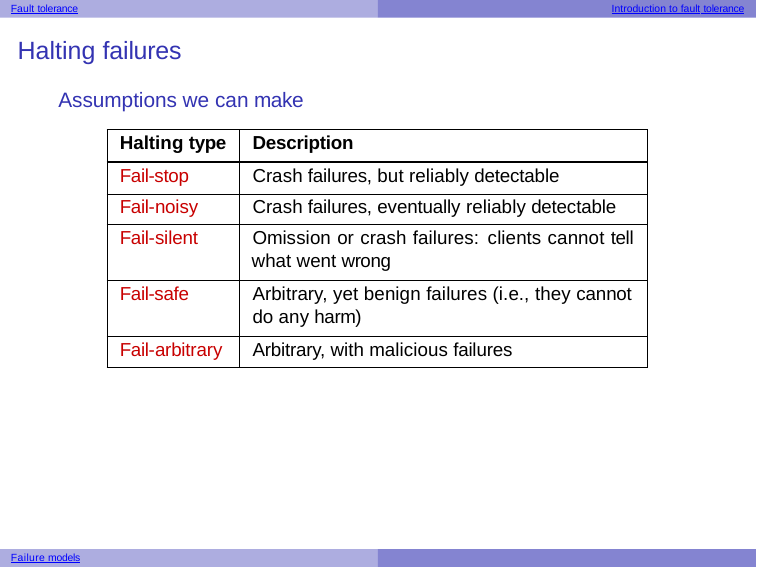

Fault tolerance
Introduction to fault tolerance
Halting failures
Assumptions we can make
| Halting type | Description |
| --- | --- |
| Fail-stop | Crash failures, but reliably detectable |
| Fail-noisy | Crash failures, eventually reliably detectable |
| Fail-silent | Omission or crash failures: clients cannot tell what went wrong |
| Fail-safe | Arbitrary, yet benign failures (i.e., they cannot do any harm) |
| Fail-arbitrary | Arbitrary, with malicious failures |

Failure models